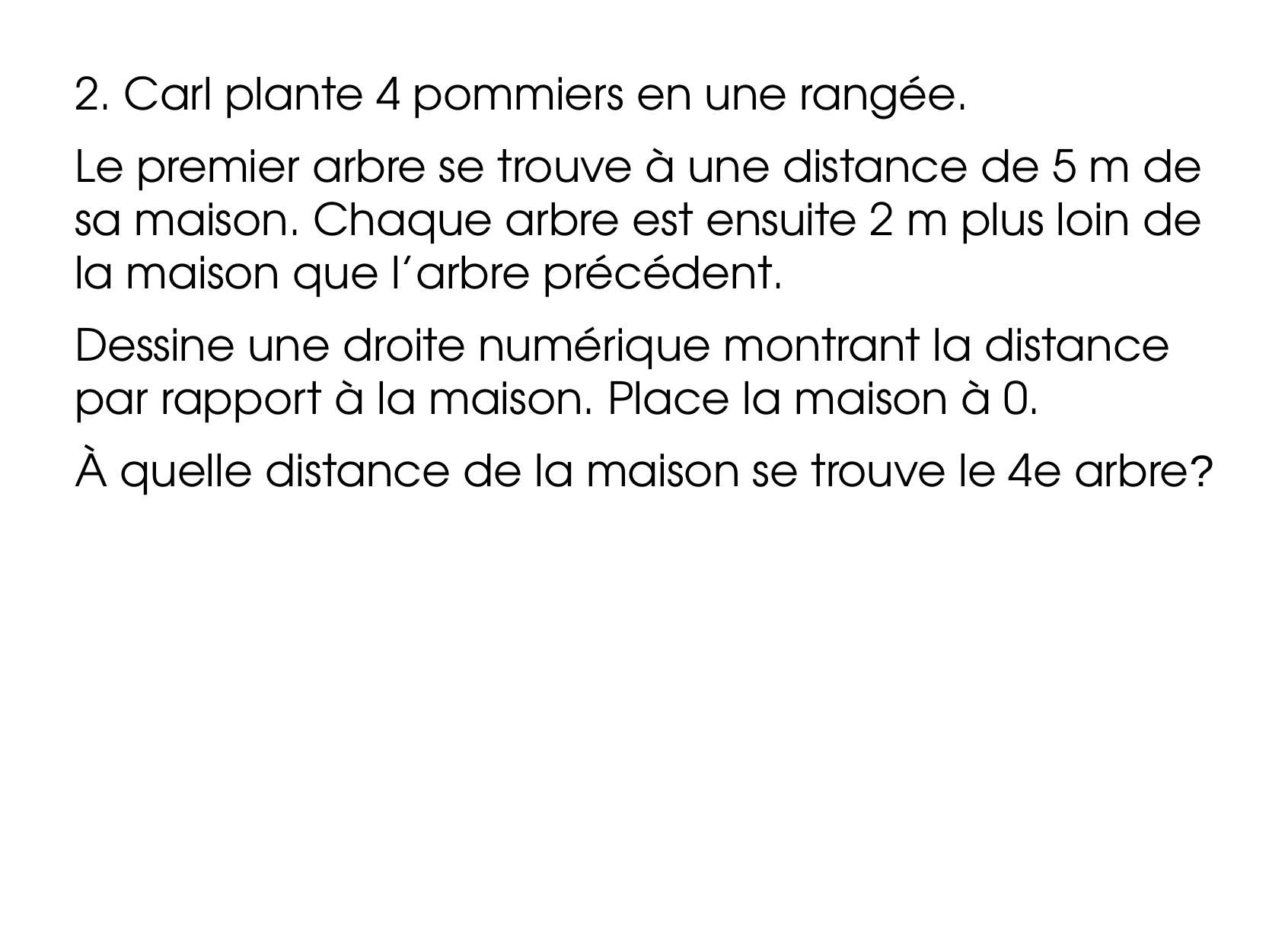

2. Carl plante 4 pommiers en une rangée.
Le premier arbre se trouve à une distance de 5 m de sa maison. Chaque arbre est ensuite 2 m plus loin de la maison que l’arbre précédent.
Dessine une droite numérique montrant la distance par rapport à la maison. Place la maison à 0.
À quelle distance de la maison se trouve le 4e arbre?